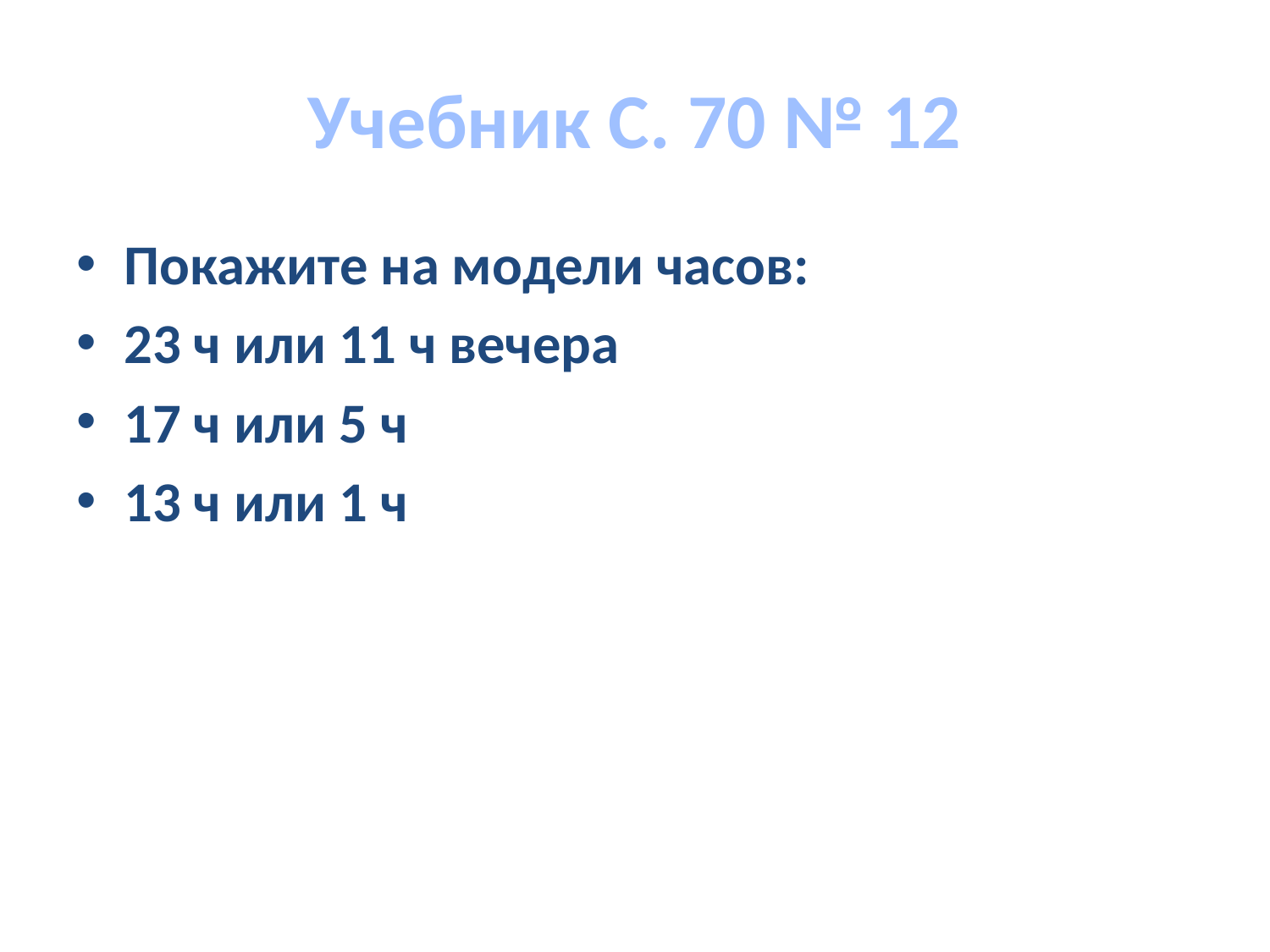

# Учебник С. 70 № 12
Покажите на модели часов:
23 ч или 11 ч вечера
17 ч или 5 ч
13 ч или 1 ч